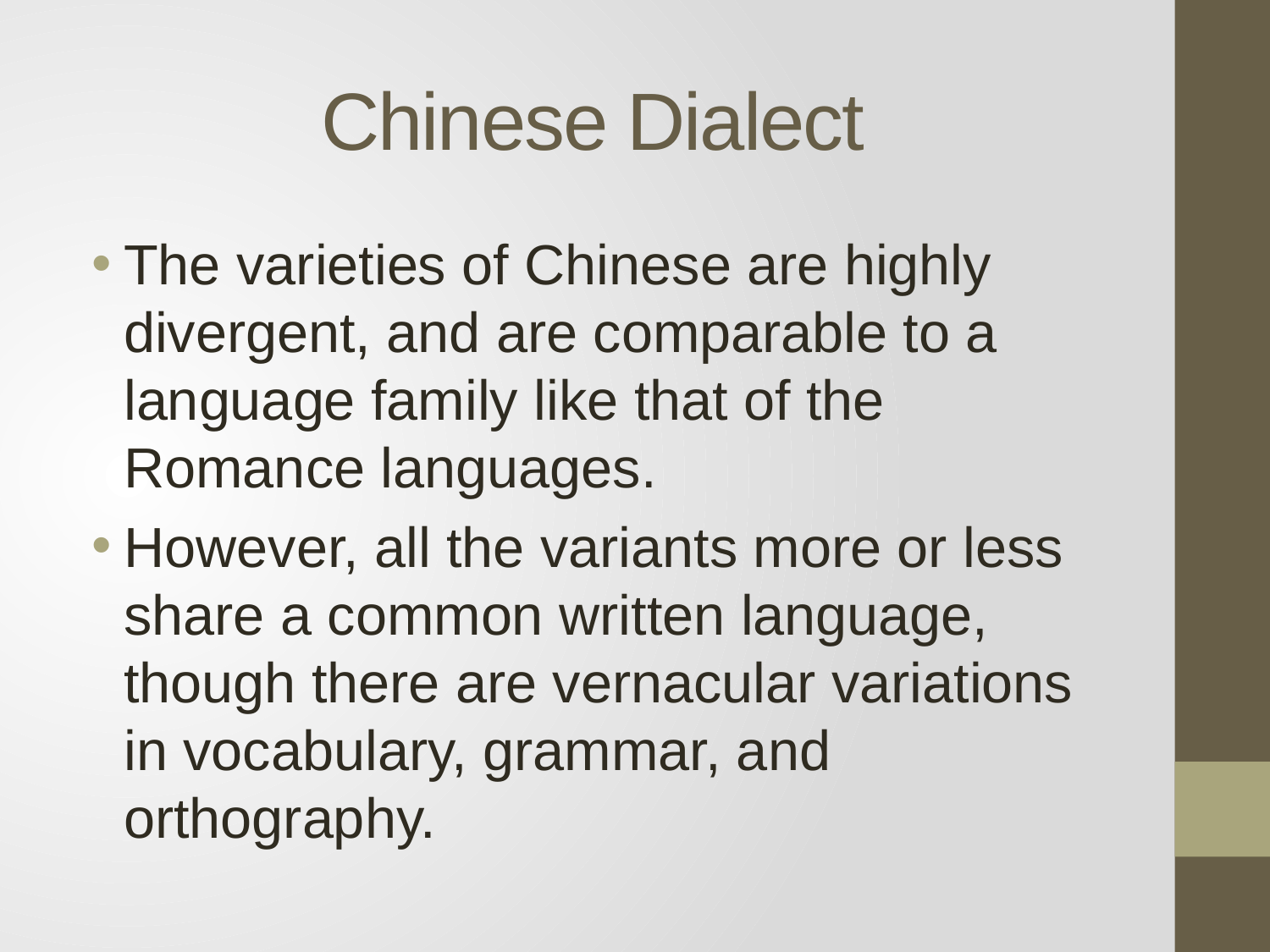

# Chinese Dialect
The varieties of Chinese are highly divergent, and are comparable to a language family like that of the Romance languages.
However, all the variants more or less share a common written language, though there are vernacular variations in vocabulary, grammar, and orthography.